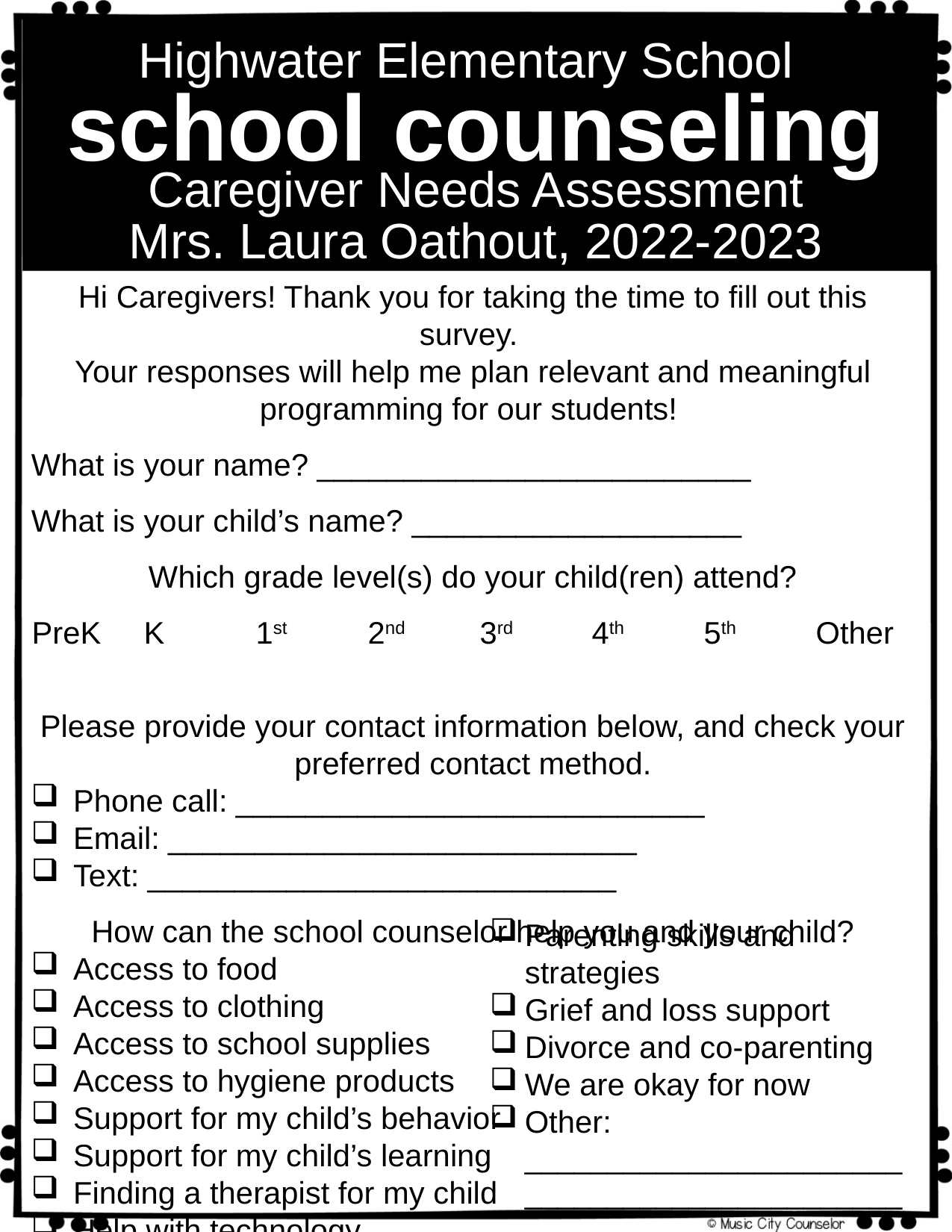

Highwater Elementary School
school counseling
Caregiver Needs Assessment
Mrs. Laura Oathout, 2022-2023
Hi Caregivers! Thank you for taking the time to fill out this survey.
Your responses will help me plan relevant and meaningful programming for our students!

What is your name? _________________________

What is your child’s name? ___________________

Which grade level(s) do your child(ren) attend?

PreK	K	1st	2nd	3rd	4th	5th	Other

Please provide your contact information below, and check your preferred contact method.
Phone call: ___________________________
Email: ___________________________
Text: ___________________________

How can the school counselor help you and your child?
Access to food
Access to clothing
Access to school supplies
Access to hygiene products
Support for my child’s behavior
Support for my child’s learning
Finding a therapist for my child
Help with technology

Parenting skills and strategies
Grief and loss support
Divorce and co-parenting
We are okay for now
Other: ________________________________________________________________________